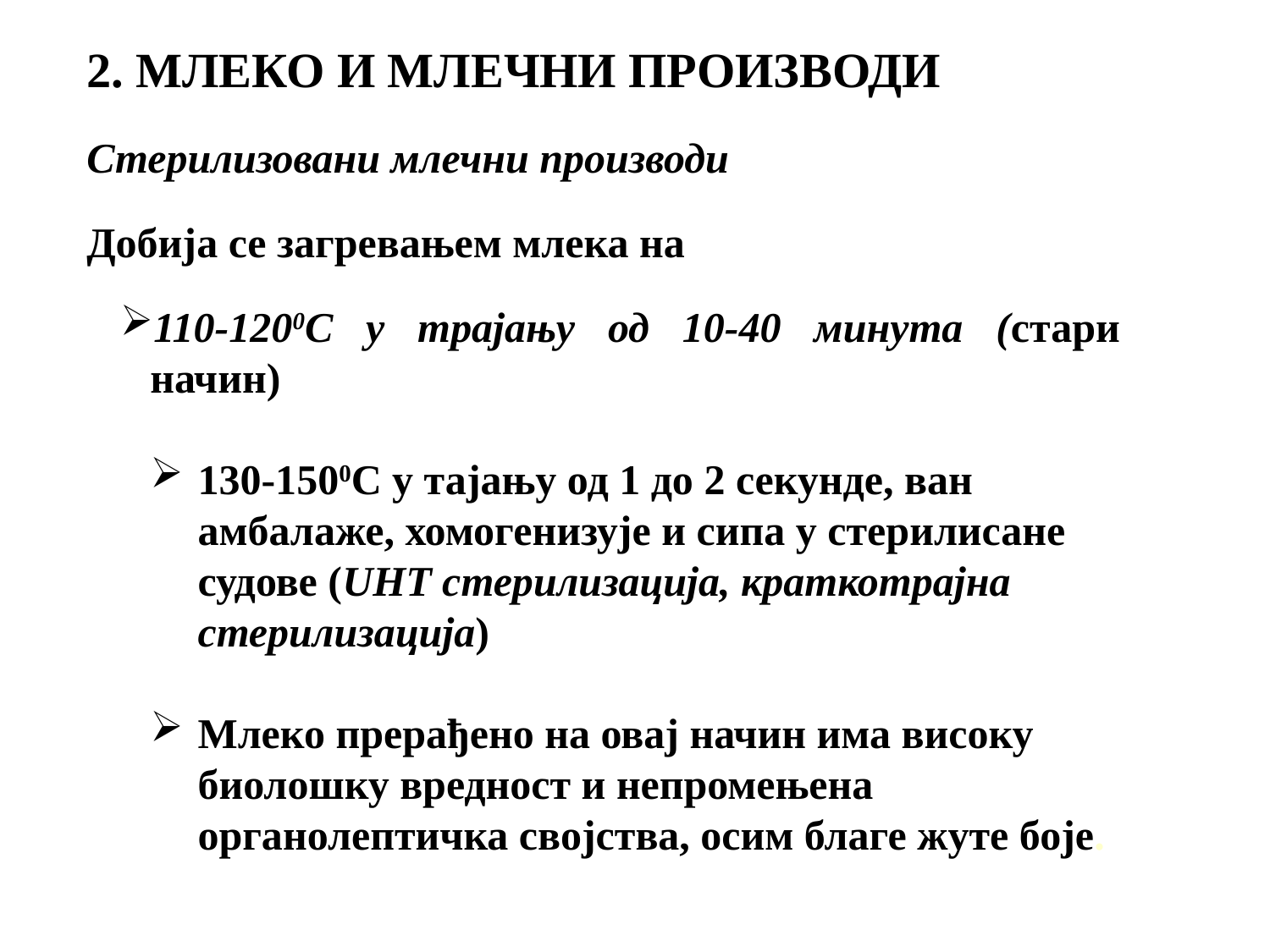

2. МЛЕКО И МЛЕЧНИ ПРОИЗВОДИ

Стерилизовани млечни производи

Добија се загревањем млека на

110-1200C у трајању од 10-40 минута (стари начин)

130-1500C у тајању од 1 до 2 секунде, ван амбалаже, хомогенизује и сипа у стерилисане судове (UHT стерилизација, краткотрајна стерилизација)

Млеко прерађено на овај начин има високу биолошку вредност и непромењена органолептичка својства, осим благе жуте боје.